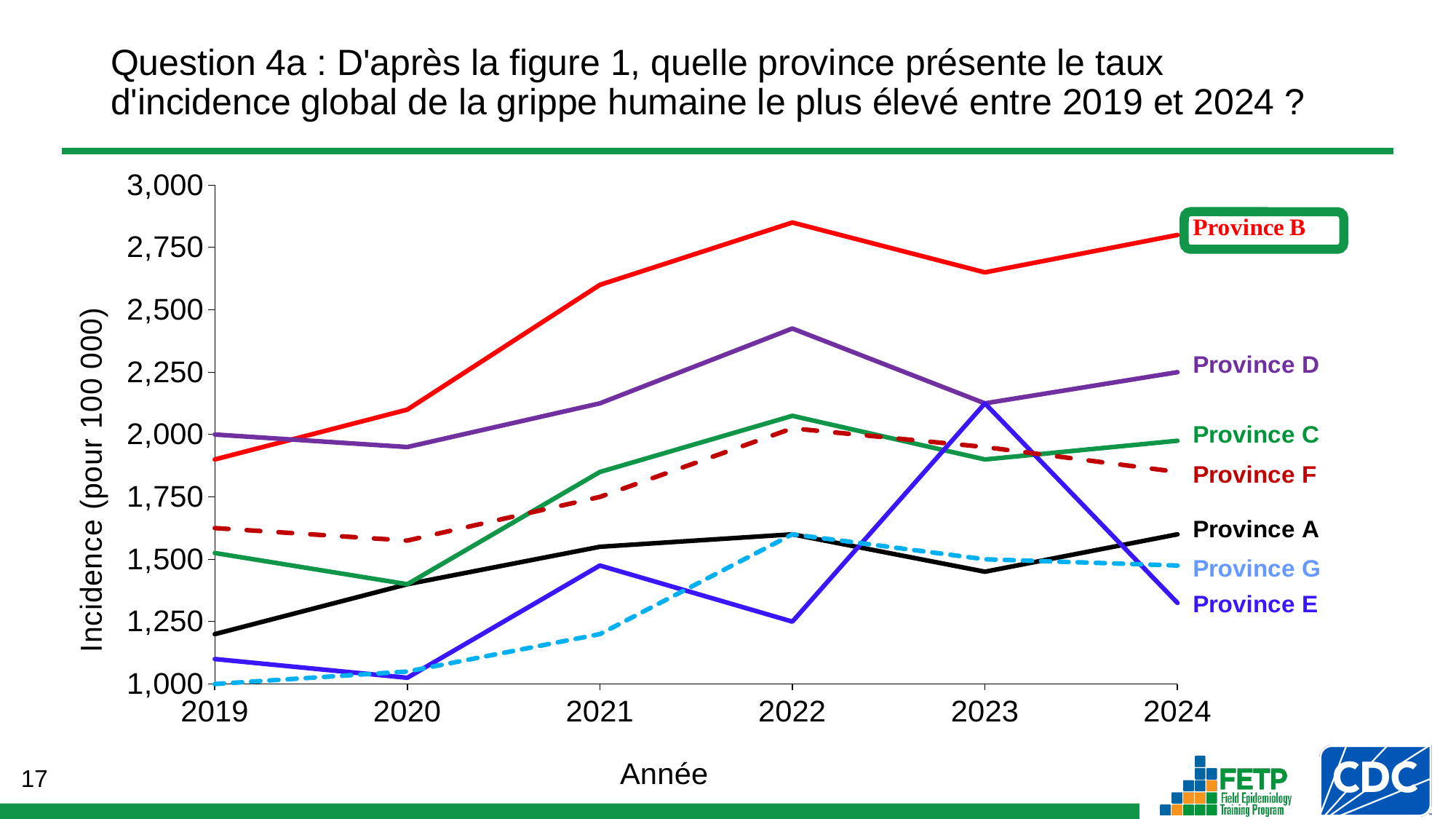

Question 4a : D'après la figure 1, quelle province présente le taux d'incidence global de la grippe humaine le plus élevé entre 2019 et 2024 ?

### Chart

| Category | Province A | Province B | Province C | Province D | c.-à-d-d. | Province F | Province G |
|---|---|---|---|---|---|---|---|
| 2019 | 1200.0 | 1900.0 | 1525.0 | 2000.0 | 1100.0 | 1625.0 | 1000.0 |
| 2020 | 1400.0 | 2100.0 | 1400.0 | 1950.0 | 1025.0 | 1575.0 | 1050.0 |
| 2021 | 1550.0 | 2600.0 | 1850.0 | 2125.0 | 1475.0 | 1750.0 | 1200.0 |
| 2022 | 1600.0 | 2850.0 | 2075.0 | 2425.0 | 1250.0 | 2025.0 | 1600.0 |
| 2023 | 1450.0 | 2650.0 | 1900.0 | 2125.0 | 2125.0 | 1950.0 | 1500.0 |
| 2024 | 1600.0 | 2800.0 | 1975.0 | 2250.0 | 1325.0 | 1850.0 | 1475.0 |